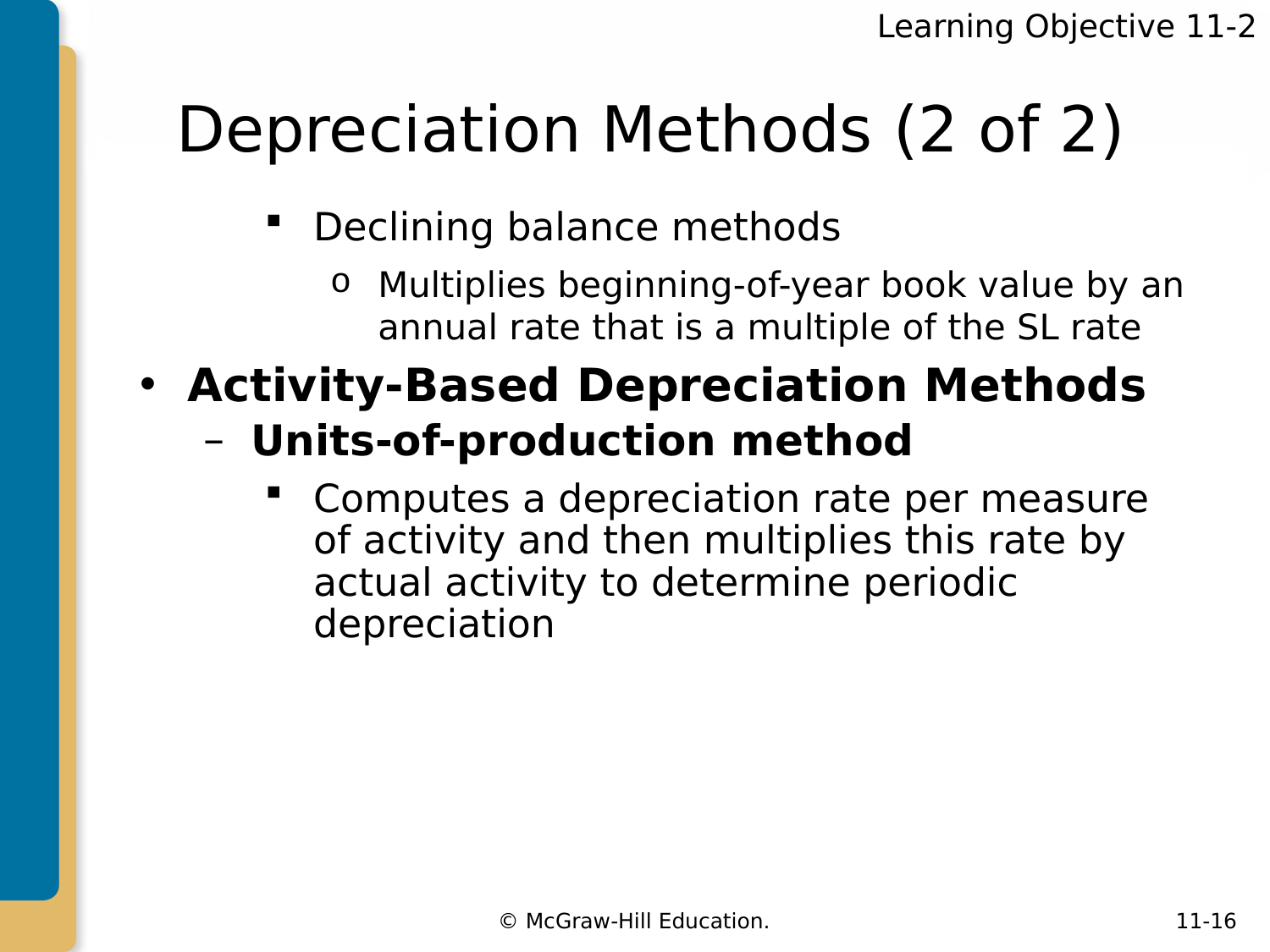

Learning Objective 11-2
# Depreciation Methods (2 of 2)
Declining balance methods
Multiplies beginning-of-year book value by an annual rate that is a multiple of the SL rate
Activity-Based Depreciation Methods
Units-of-production method
Computes a depreciation rate per measure of activity and then multiplies this rate by actual activity to determine periodic depreciation